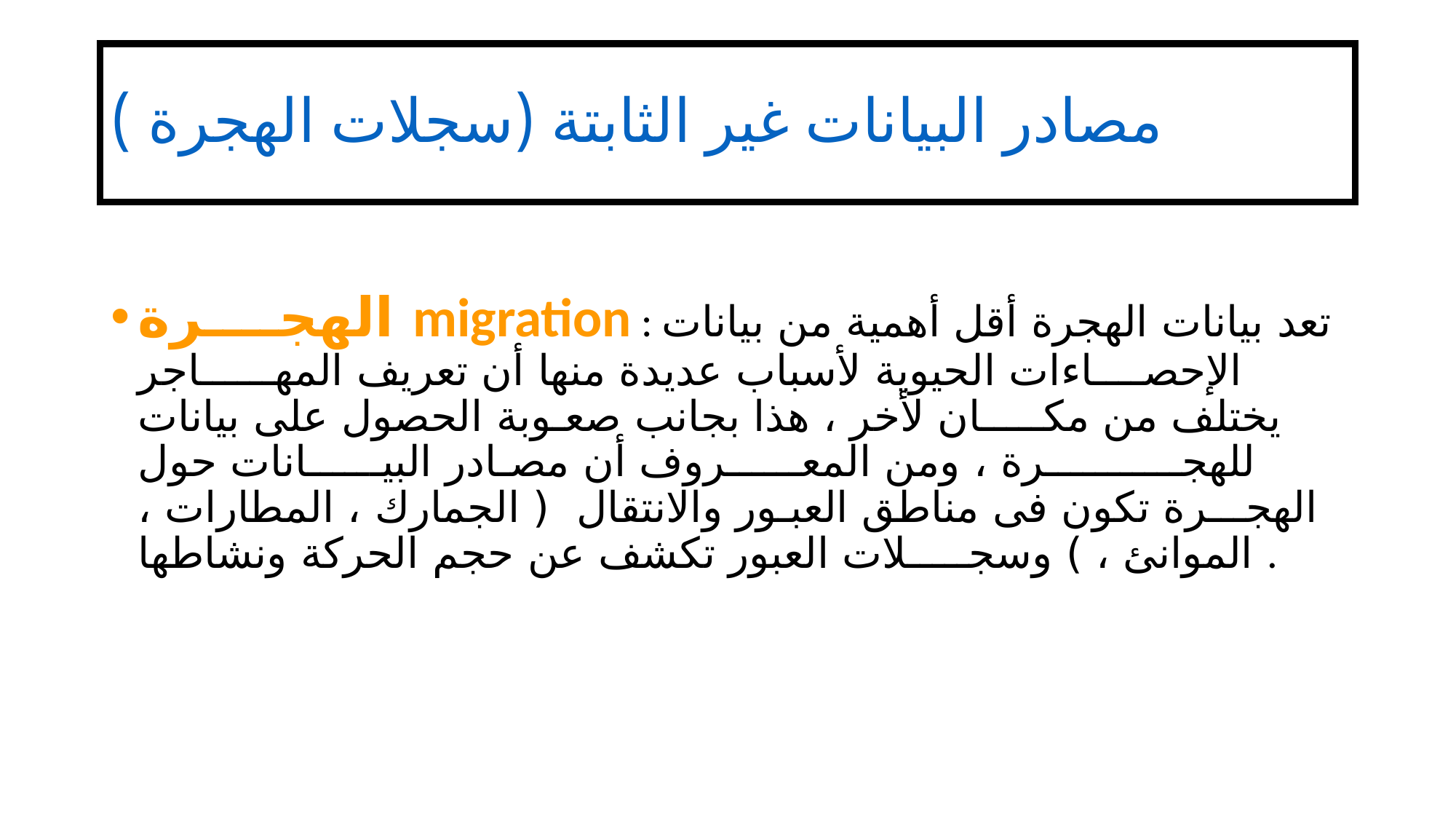

# مصادر البيانات غير الثابتة (سجلات الهجرة )

الهجــــرة migration : تعد بيانات الهجرة أقل أهمية من بيانات الإحصــــاءات الحيوية لأسباب عديدة منها أن تعريف المهــــــاجر يختلف من مكـــــان لأخر ، هذا بجانب صعـوبة الحصول على بيانات للهجـــــــــــرة ، ومن المعــــــروف أن مصـادر البيــــــانات حول الهجـــرة تكون فى مناطق العبـور والانتقال  ( الجمارك ، المطارات ، الموانئ ، ) وسجـــــلات العبور تكشف عن حجم الحركة ونشاطها .